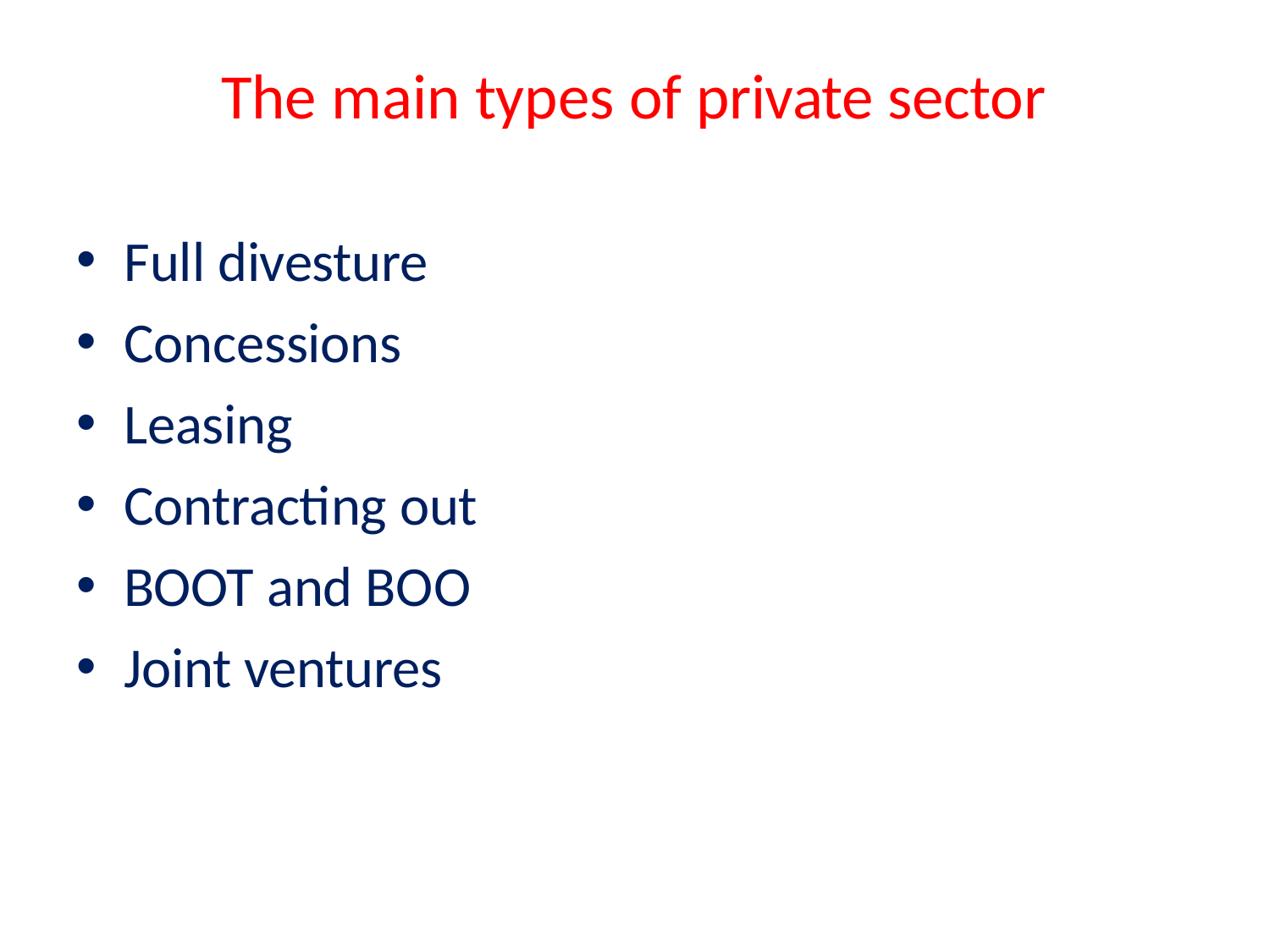

# The main types of private sector
Full divesture
Concessions
Leasing
Contracting out
BOOT and BOO
Joint ventures